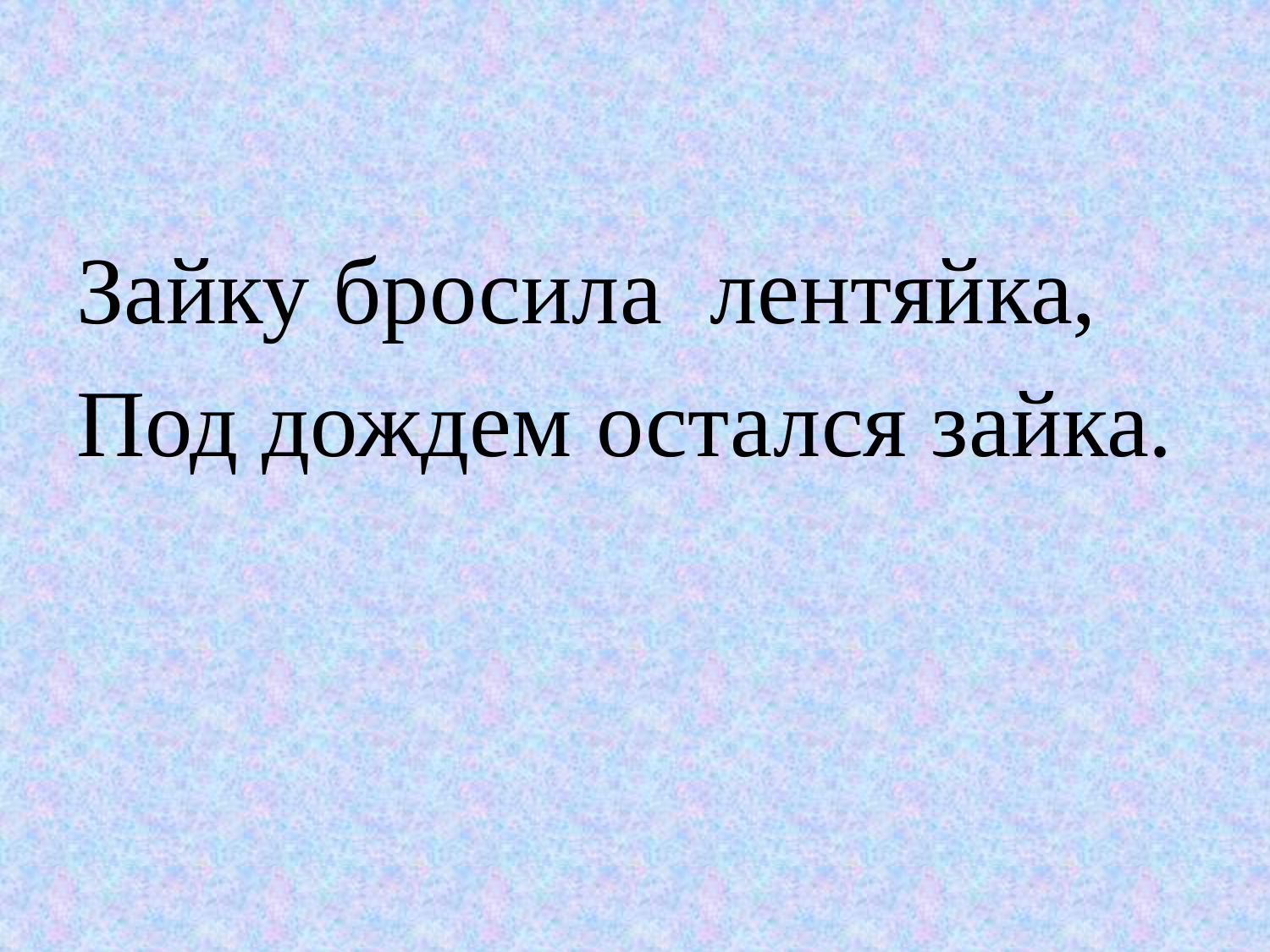

Зайку бросила  лентяйка,
Под дождем остался зайка.